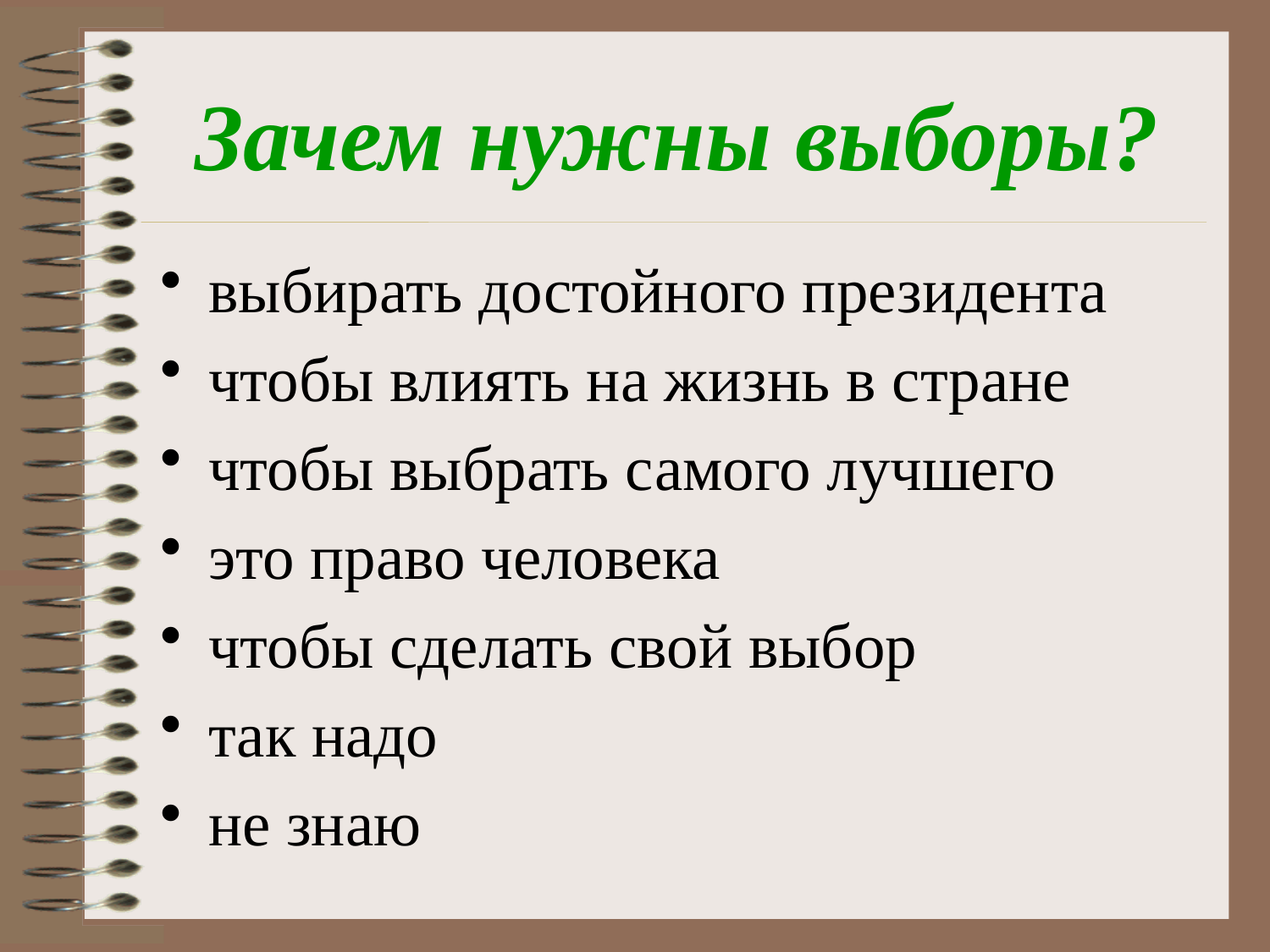

# Зачем нужны выборы?
выбирать достойного президента
чтобы влиять на жизнь в стране
чтобы выбрать самого лучшего
это право человека
чтобы сделать свой выбор
так надо
не знаю